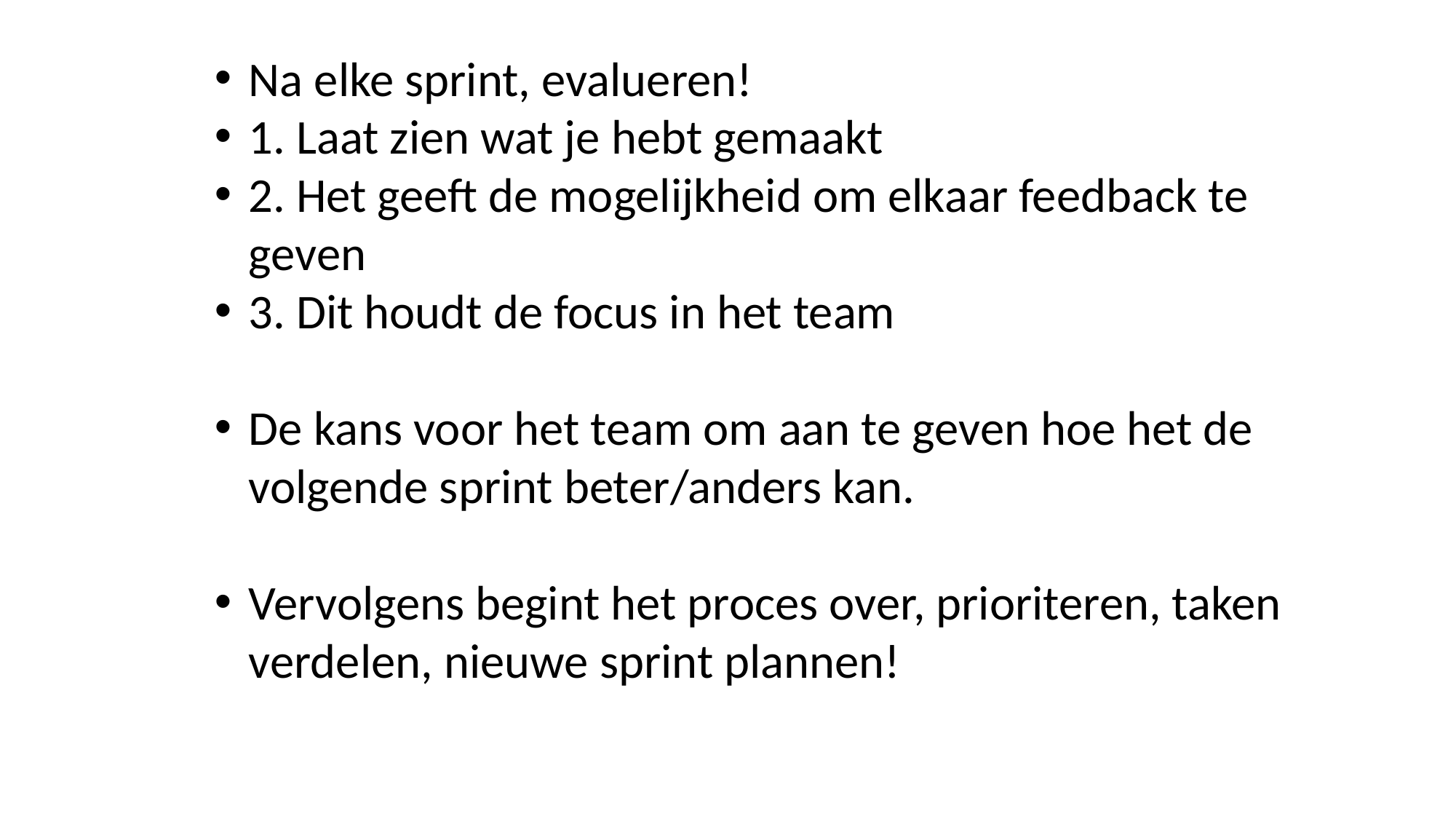

Na elke sprint, evalueren!
1. Laat zien wat je hebt gemaakt
2. Het geeft de mogelijkheid om elkaar feedback te geven
3. Dit houdt de focus in het team

De kans voor het team om aan te geven hoe het de volgende sprint beter/anders kan.

Vervolgens begint het proces over, prioriteren, taken verdelen, nieuwe sprint plannen!